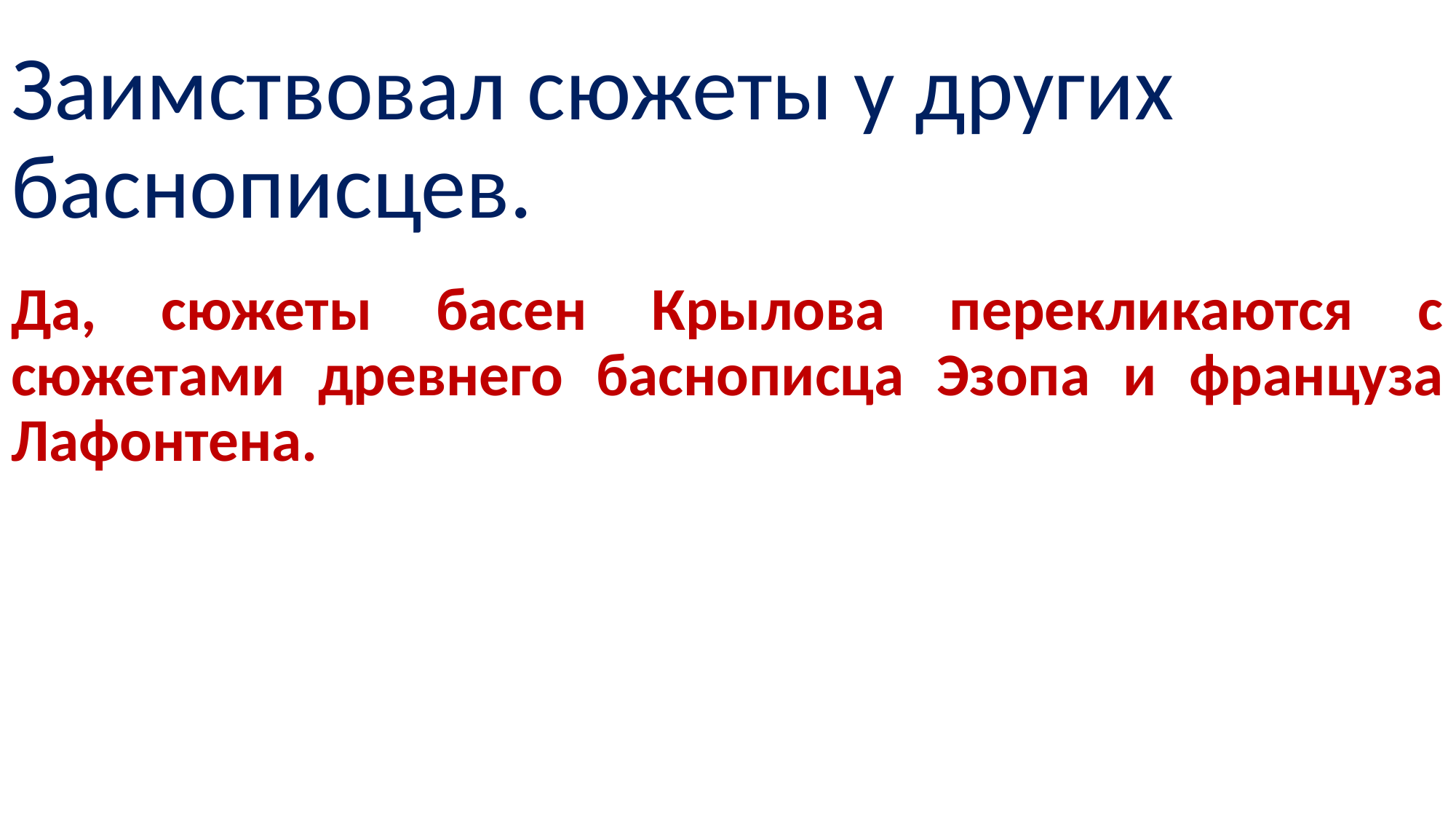

# Заимствовал сюжеты у других баснописцев.
Да, сюжеты басен Крылова перекликаются с сюжетами древнего баснописца Эзопа и француза Лафонтена.